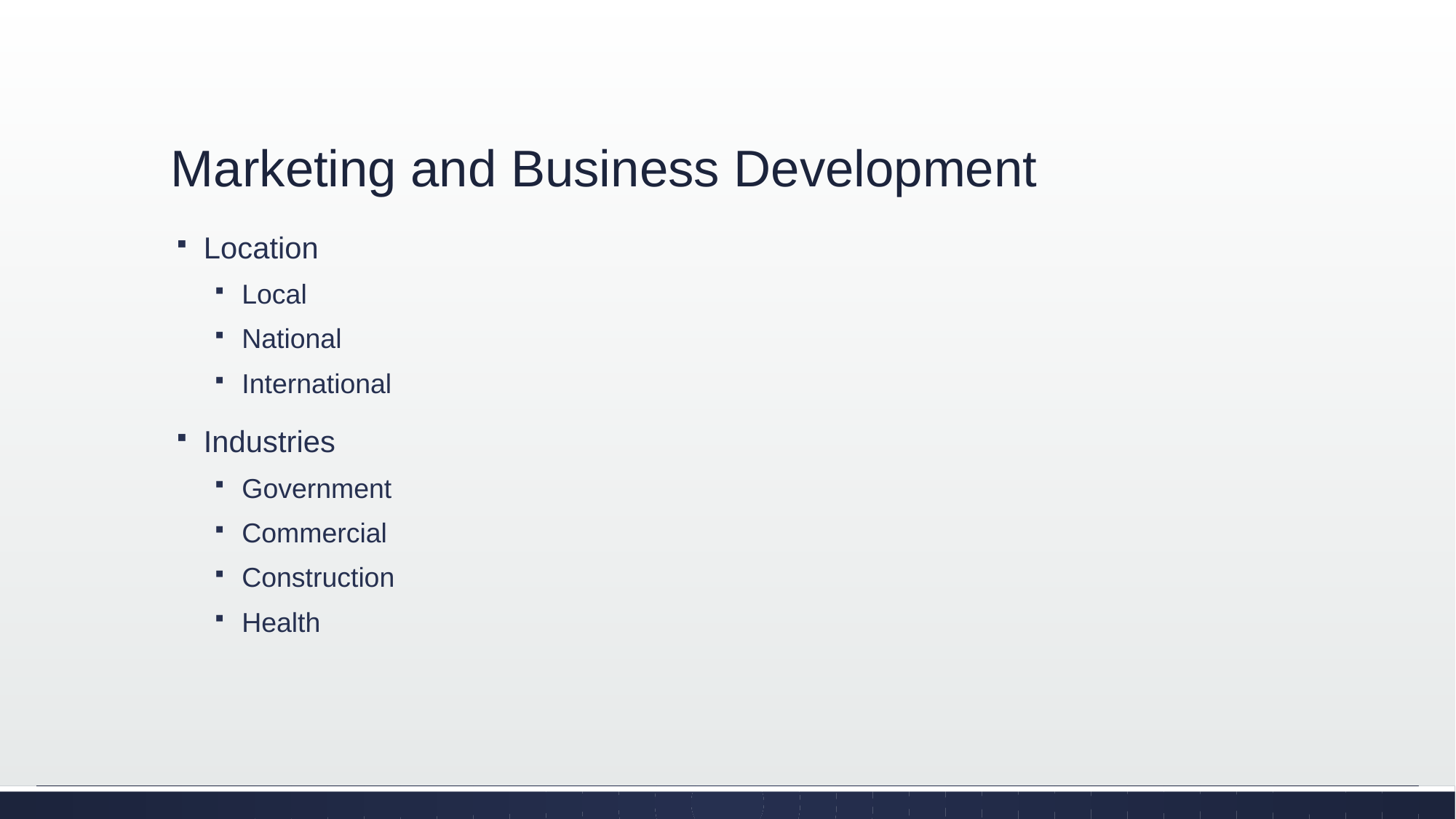

# Marketing and Business Development
Location
Local
National
International
Industries
Government
Commercial
Construction
Health